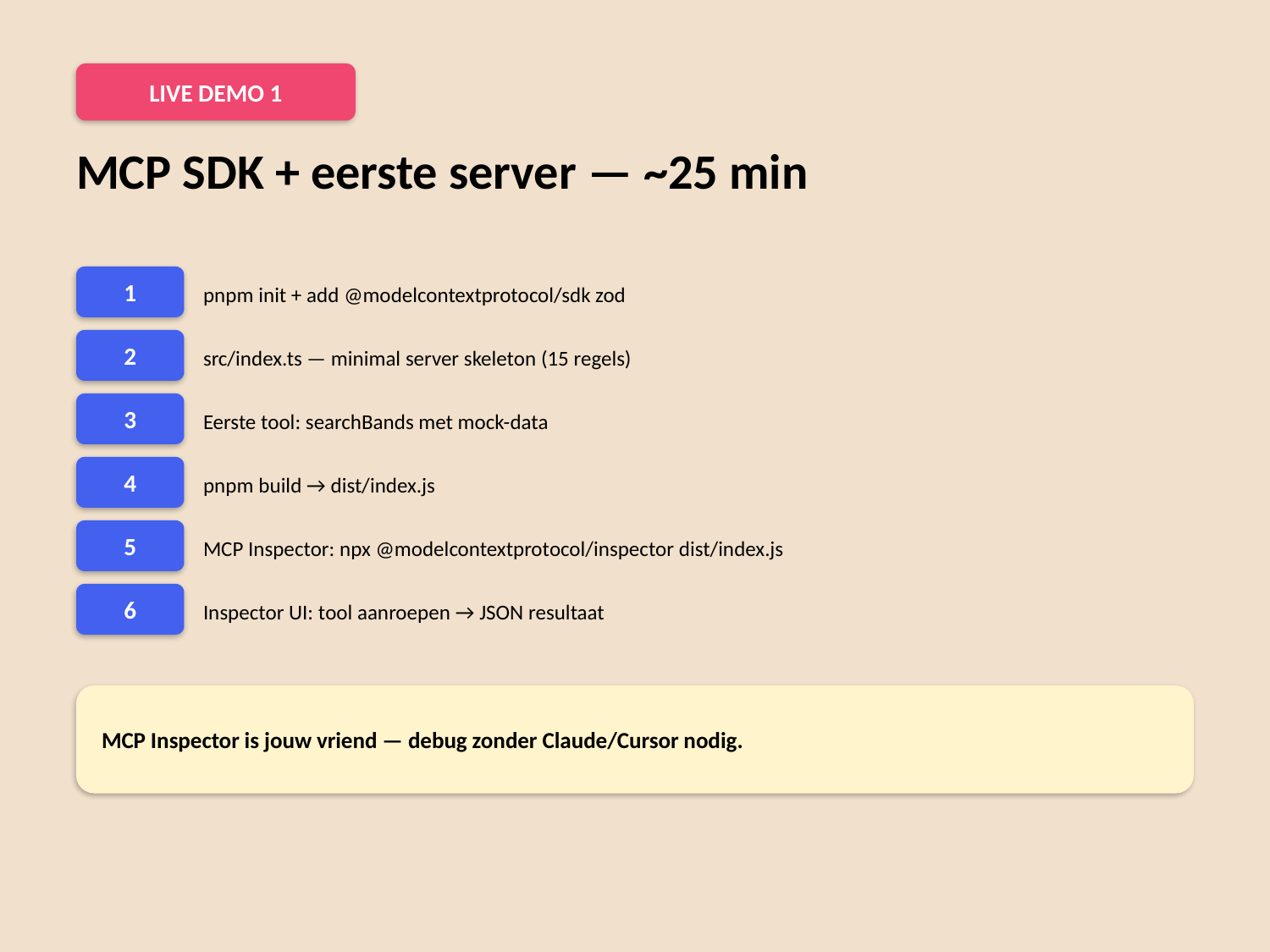

LIVE DEMO 1
MCP SDK + eerste server — ~25 min

1
pnpm init + add @modelcontextprotocol/sdk zod

2
src/index.ts — minimal server skeleton (15 regels)

3
Eerste tool: searchBands met mock-data

4
pnpm build → dist/index.js

5
MCP Inspector: npx @modelcontextprotocol/inspector dist/index.js

6
Inspector UI: tool aanroepen → JSON resultaat

MCP Inspector is jouw vriend — debug zonder Claude/Cursor nodig.